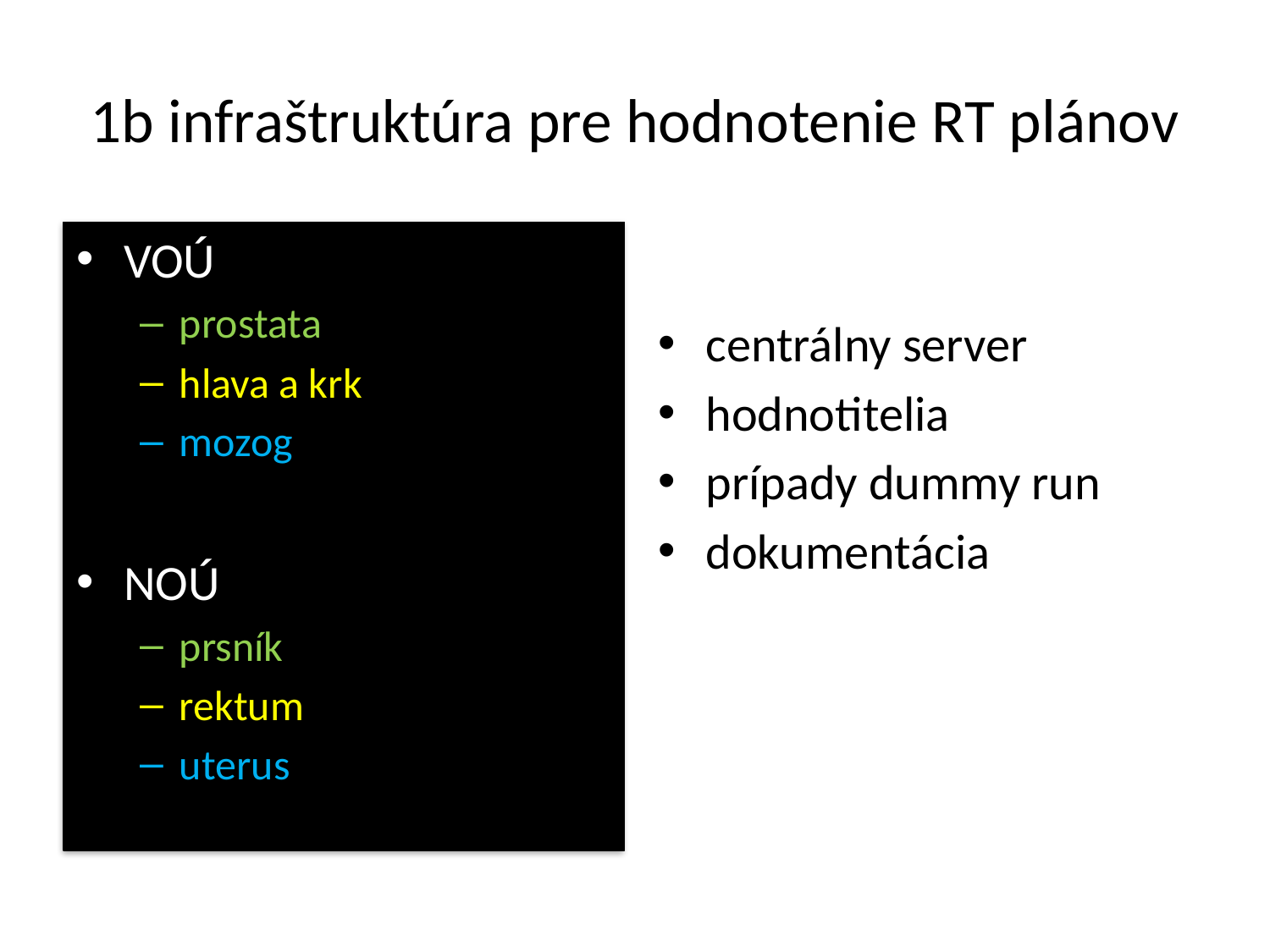

# 1b infraštruktúra pre hodnotenie RT plánov
VOÚ
prostata
hlava a krk
mozog

NOÚ
prsník
rektum
uterus
centrálny server
hodnotitelia
prípady dummy run
dokumentácia